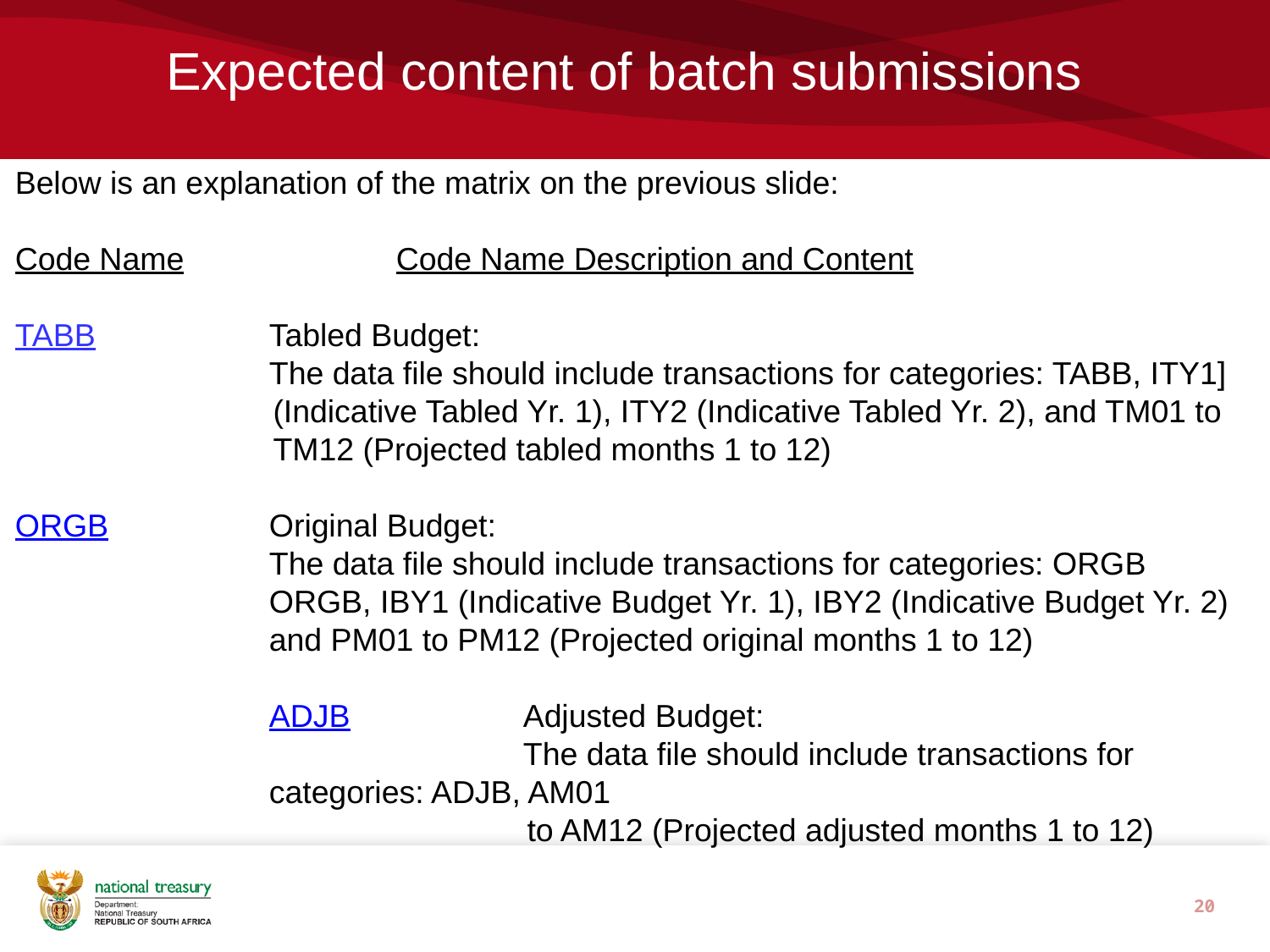

# Expected content of batch submissions
Below is an explanation of the matrix on the previous slide:

Code Name		Code Name Description and Content

TABB		Tabled Budget:
		The data file should include transactions for categories: TABB, ITY1]
                             (Indicative Tabled Yr. 1), ITY2 (Indicative Tabled Yr. 2), and TM01 to
                             TM12 (Projected tabled months 1 to 12)

ORGB		Original Budget:
		The data file should include transactions for categories: ORGB
ORGB, IBY1 (Indicative Budget Yr. 1), IBY2 (Indicative Budget Yr. 2) and PM01 to PM12 (Projected original months 1 to 12)

ADJB		Adjusted Budget:
		The data file should include transactions for categories: ADJB, AM01
                             to AM12 (Projected adjusted months 1 to 12)

20